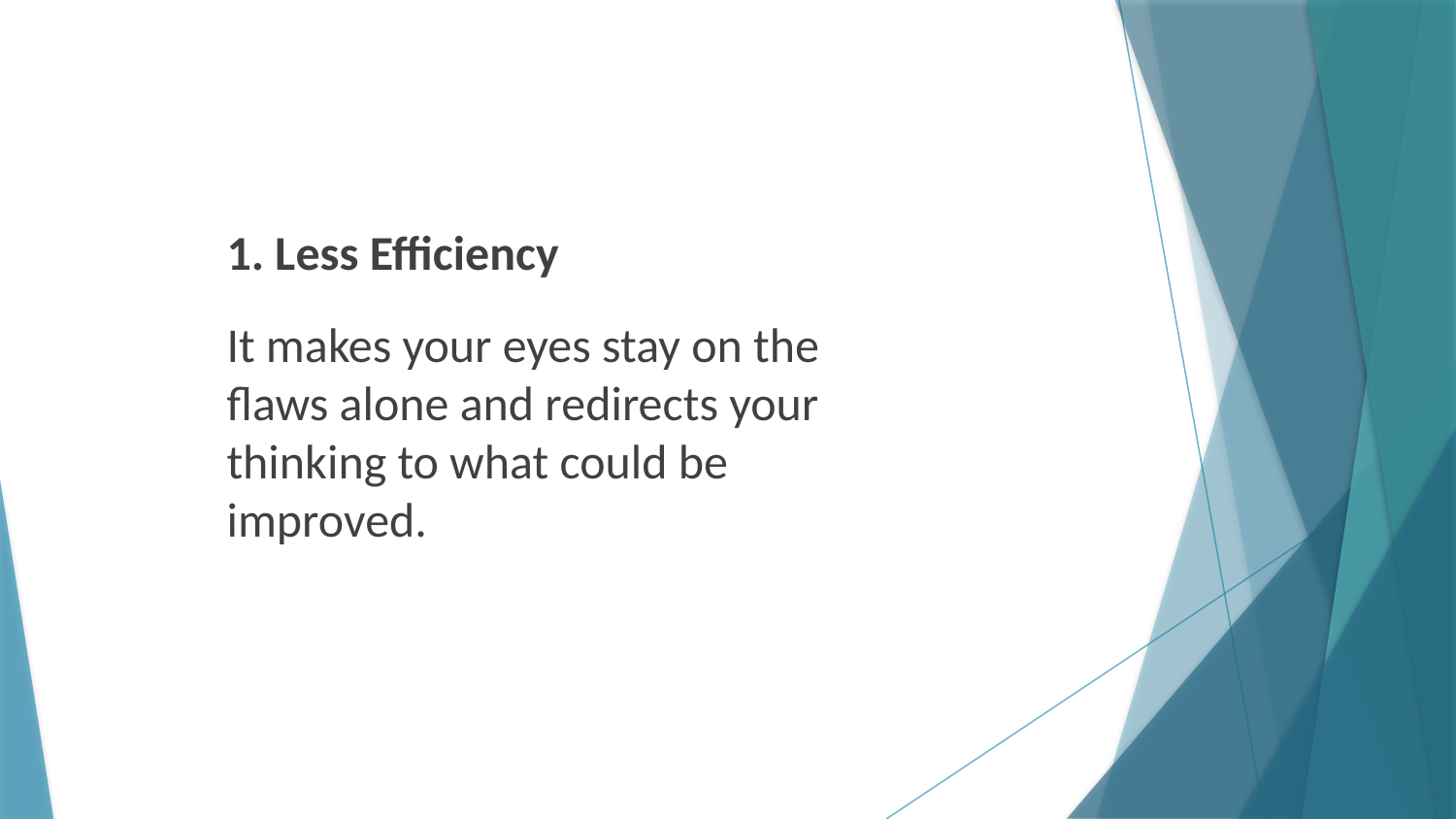

1. Less Efficiency
It makes your eyes stay on the flaws alone and redirects your thinking to what could be improved.